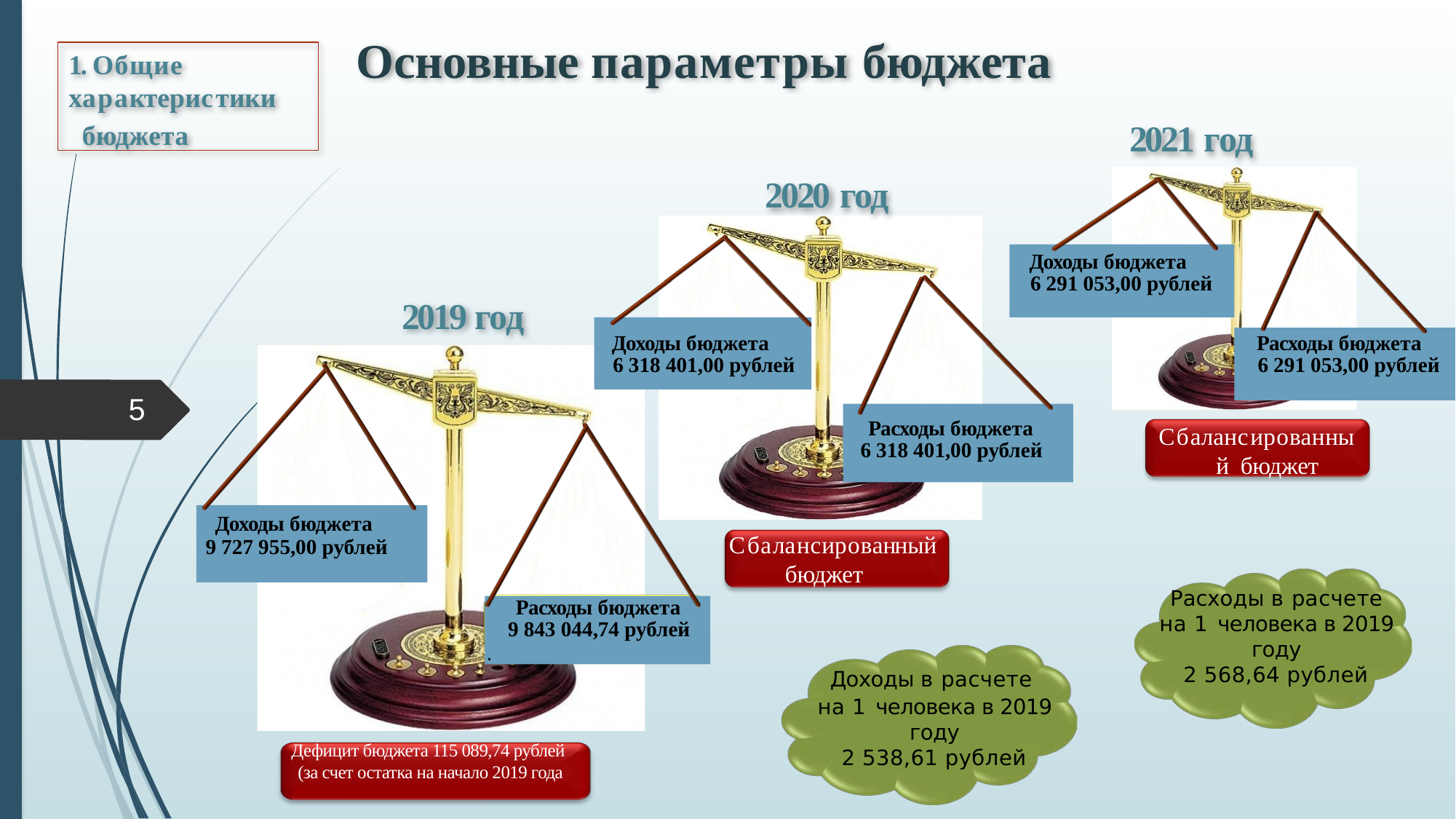

# Основные параметры бюджета
1. Общие  характеристики
  бюджета
2021 год

2020 год

Доходы бюджета
6 291 053,00 рублей

2019 год

Расходы бюджета
6 291 053,00 рублей
Доходы бюджета
6 318 401,00 рублей

5

Расходы бюджета
6 318 401,00 рублей

Сбалансированный  бюджет

Доходы бюджета
9 727 955,00 рублей

Сбалансированный  бюджет

Расходы в  расчете на 1  человека в 2019 году
2 568,64 рублей

Расходы бюджета
9 843 044,74 рублей
.

Доходы в  расчете
на 1  человека в 2019 году
2 538,61 рублей
Дефицит бюджета 115 089,74 рублей
 (за счет остатка на начало 2019 года